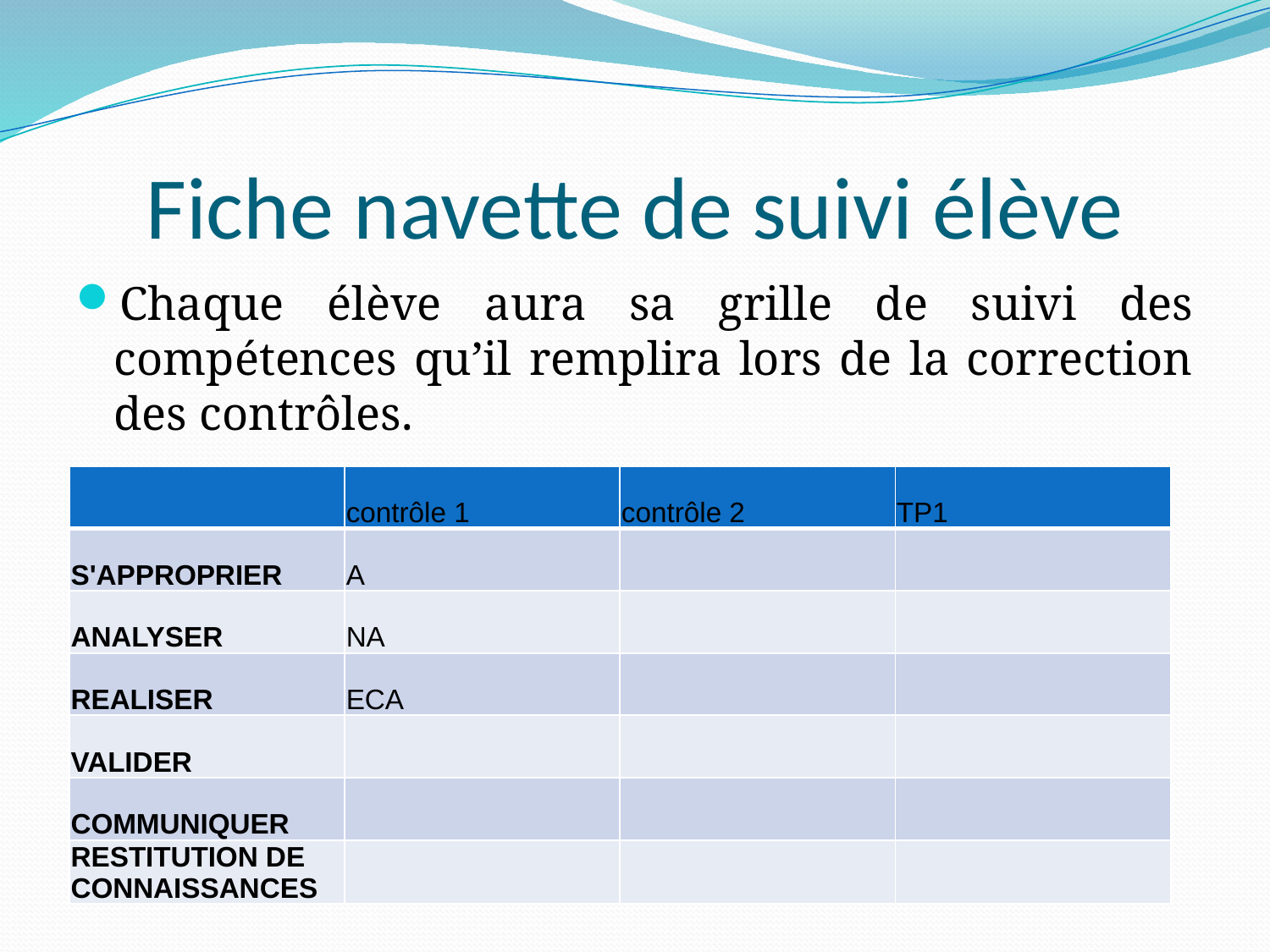

# Fiche navette de suivi élève
Chaque élève aura sa grille de suivi des compétences qu’il remplira lors de la correction des contrôles.

|  | contrôle 1 | contrôle 2 | TP1 |
| --- | --- | --- | --- |
| S'APPROPRIER | A |  |  |
| ANALYSER | NA |  |  |
| REALISER | ECA |  |  |
| VALIDER |  |  |  |
| COMMUNIQUER |  |  |  |
| RESTITUTION DE CONNAISSANCES |  |  |  |